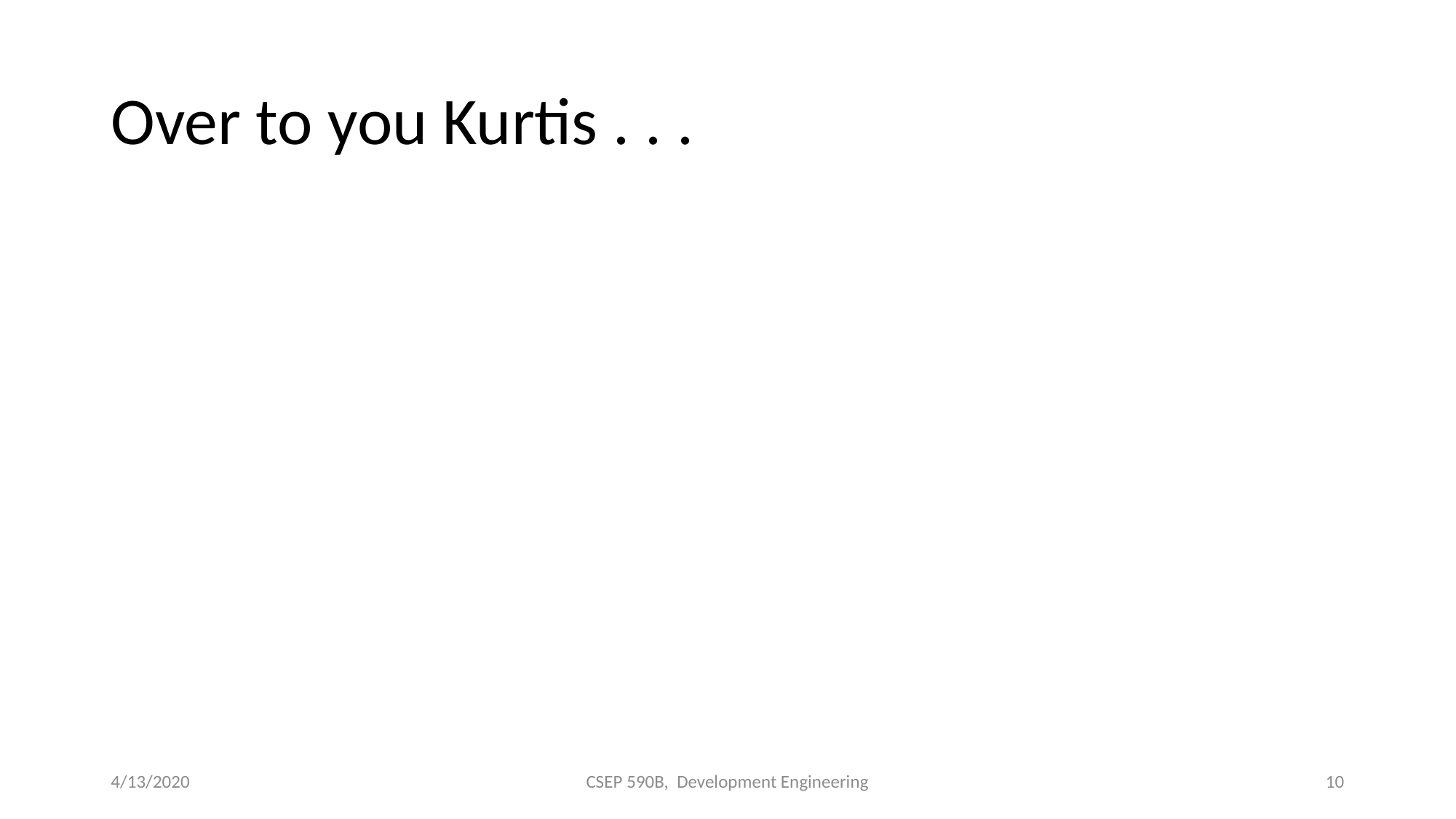

# Over to you Kurtis . . .

4/13/2020
CSEP 590B,  Development Engineering
10